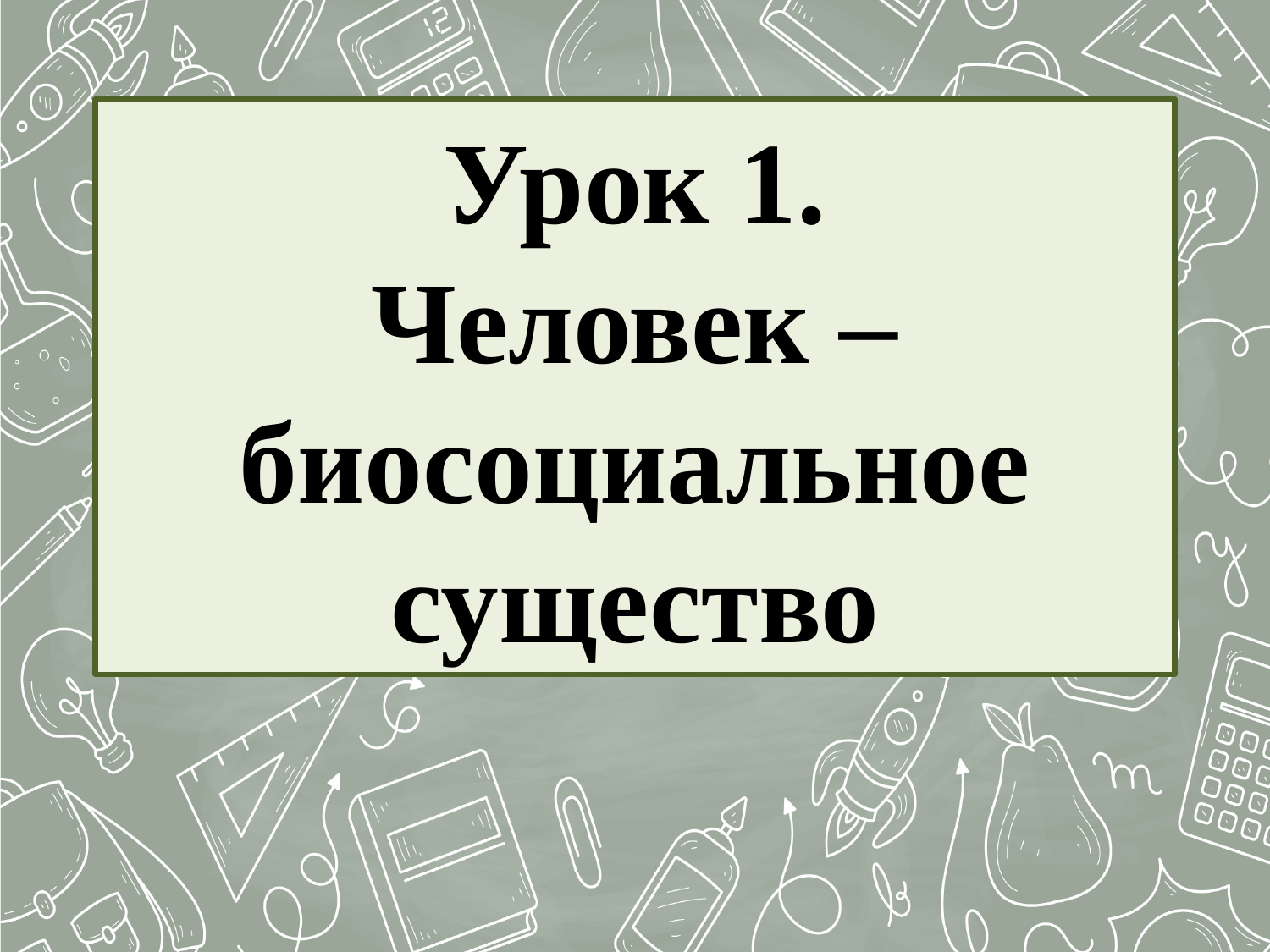

# Урок 1. Человек – биосоциальное существо